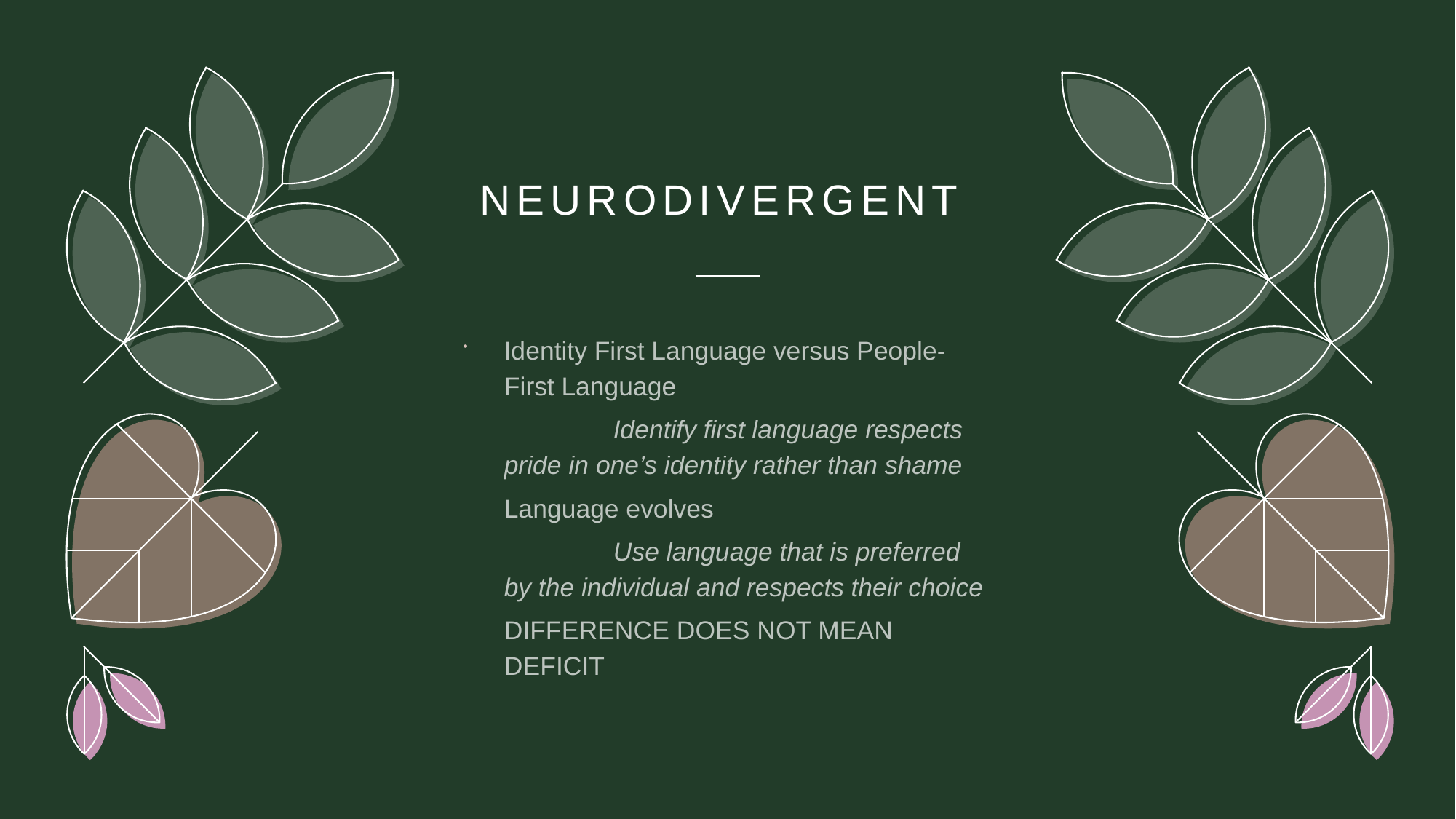

# Neurodivergent
Identity First Language versus People-First Language
	Identify first language respects pride in one’s identity rather than shame
Language evolves
	Use language that is preferred by the individual and respects their choice
DIFFERENCE DOES NOT MEAN DEFICIT